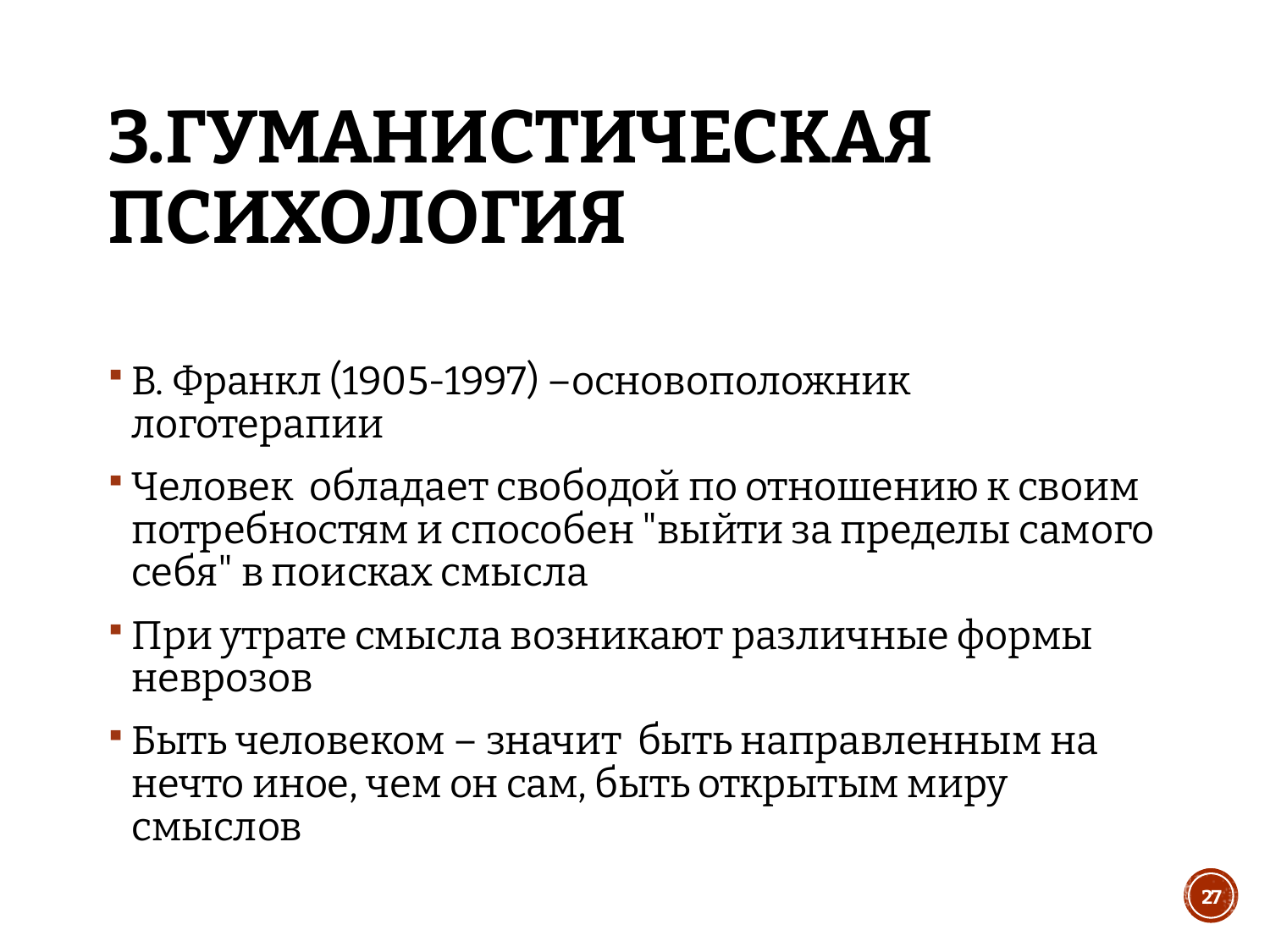

# 3.Гуманистическая психология

В. Франкл (1905-1997) –основоположник логотерапии
Человек  обладает свободой по отношению к своим потребностям и способен "выйти за пределы самого себя" в поисках смысла
При утрате смысла возникают различные формы неврозов
Быть человеком – значит  быть направленным на нечто иное, чем он сам, быть открытым миру смыслов

27